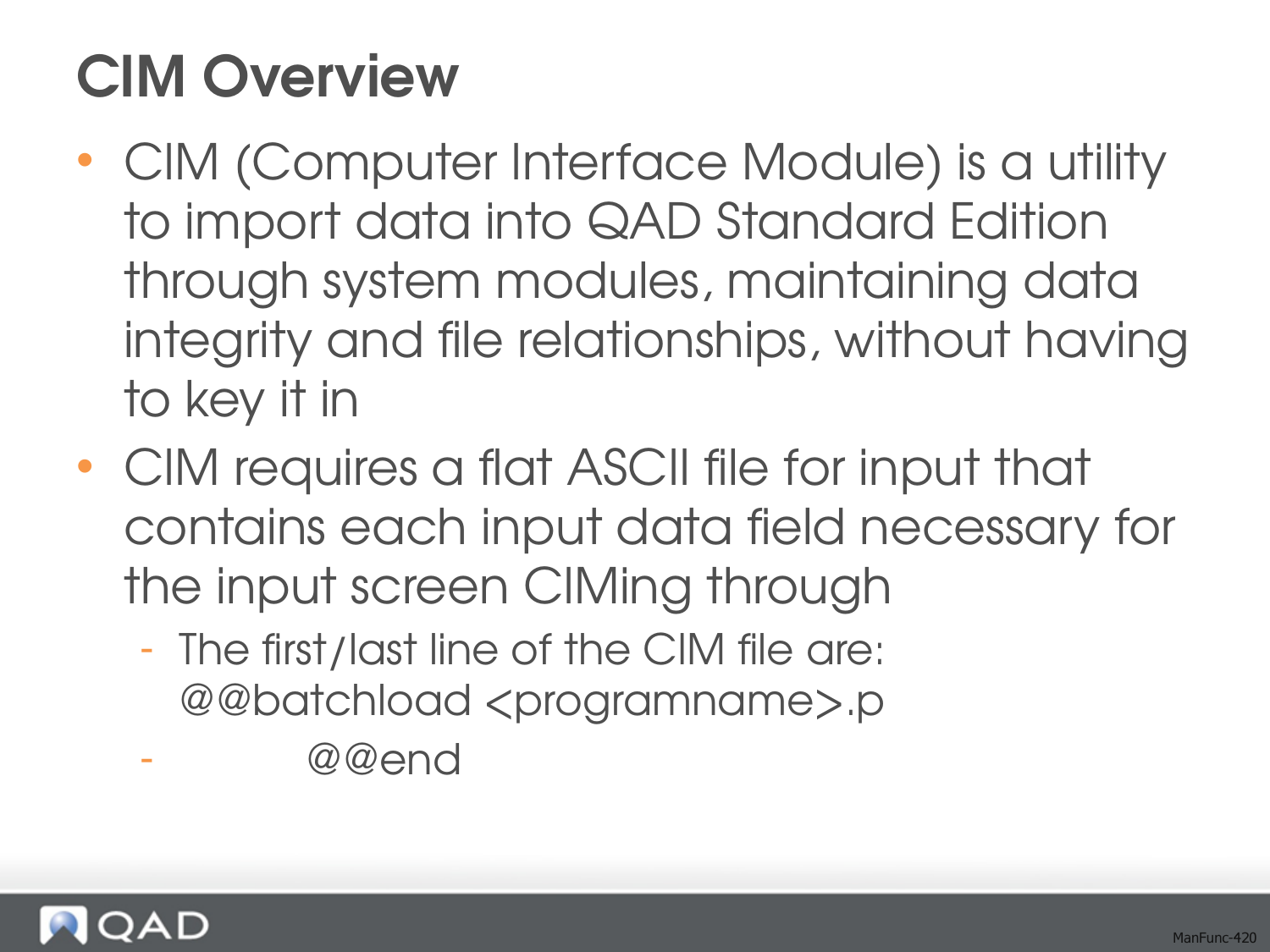

# CIM Overview
CIM (Computer Interface Module) is a utility to import data into QAD Standard Edition through system modules, maintaining data integrity and file relationships, without having to key it in
CIM requires a flat ASCII file for input that contains each input data field necessary for the input screen CIMing through
The first/last line of the CIM file are:
@@batchload <programname>.p
	@@end

ManFunc-420